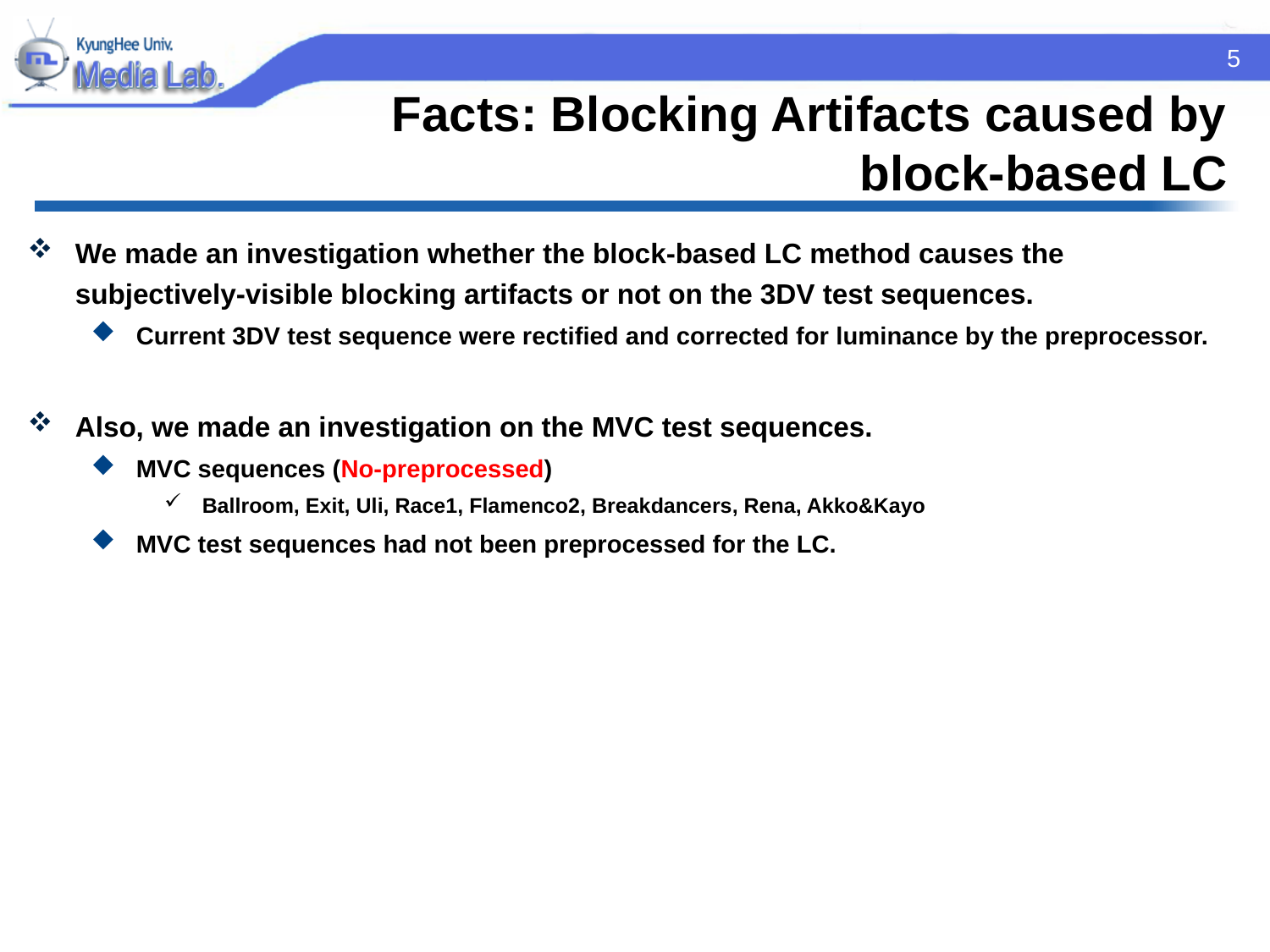

5
# Facts: Blocking Artifacts caused by block-based LC
We made an investigation whether the block-based LC method causes the subjectively-visible blocking artifacts or not on the 3DV test sequences.
Current 3DV test sequence were rectified and corrected for luminance by the preprocessor.

Also, we made an investigation on the MVC test sequences.
MVC sequences (No-preprocessed)
Ballroom, Exit, Uli, Race1, Flamenco2, Breakdancers, Rena, Akko&Kayo
MVC test sequences had not been preprocessed for the LC.